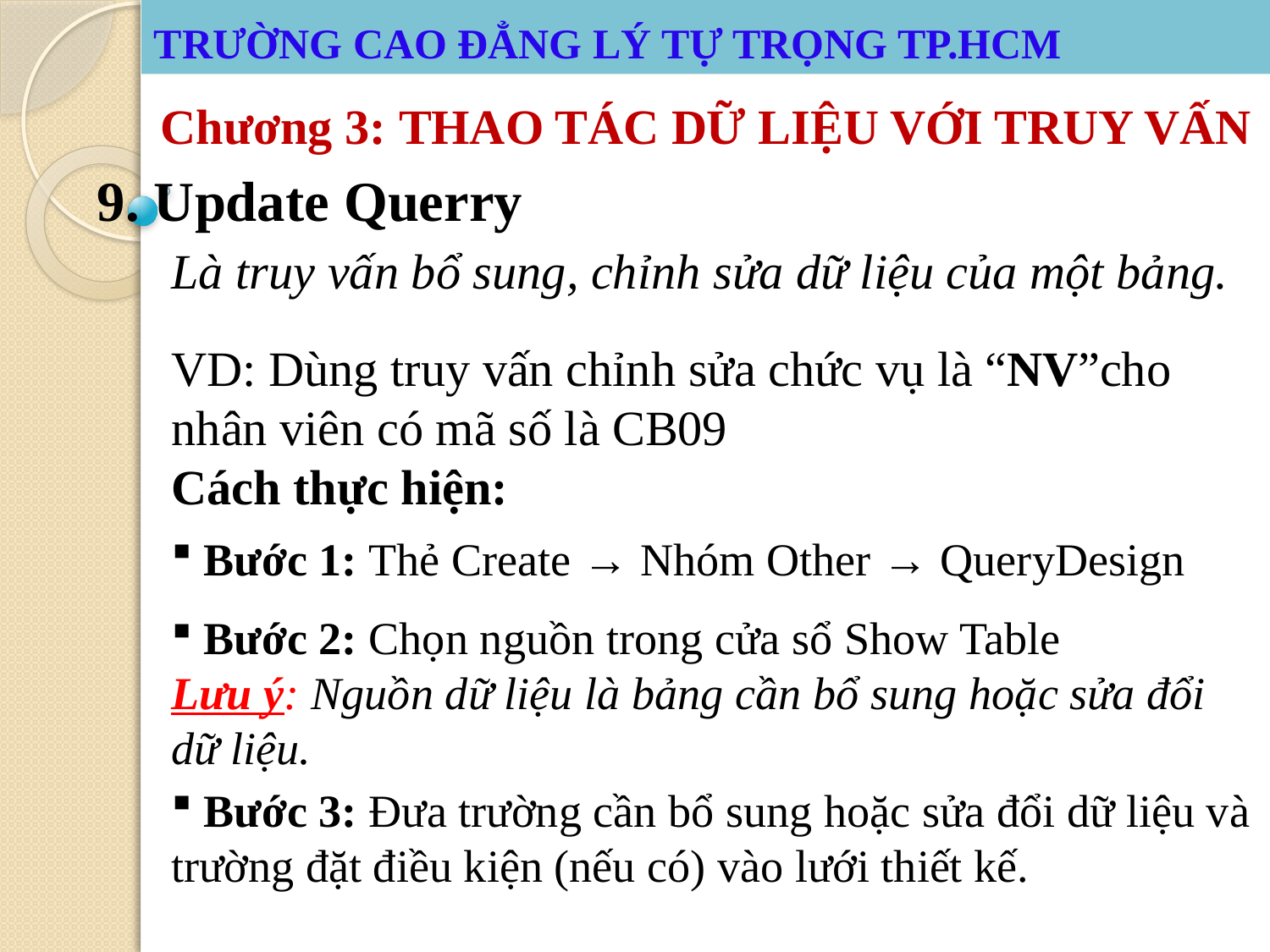

# TRƯỜNG CAO ĐẲNG LÝ TỰ TRỌNG TP.HCM
TRƯỜNG CAO ĐẲNG LÝ TỰ TRỌNG TP.HCM
Chương 3: THAO TÁC DỮ LIỆU VỚI TRUY VẤN
9. Update Querry
Là truy vấn bổ sung, chỉnh sửa dữ liệu của một bảng.

VD: Dùng truy vấn chỉnh sửa chức vụ là “NV”cho nhân viên có mã số là CB09
Cách thực hiện:
 Bước 1: Thẻ Create → Nhóm Other → QueryDesign
 Bước 2: Chọn nguồn trong cửa sổ Show Table
Lưu ý: Nguồn dữ liệu là bảng cần bổ sung hoặc sửa đổi  dữ liệu.
 Bước 3: Đưa trường cần bổ sung hoặc sửa đổi dữ liệu và trường đặt điều kiện (nếu có) vào lưới thiết kế.